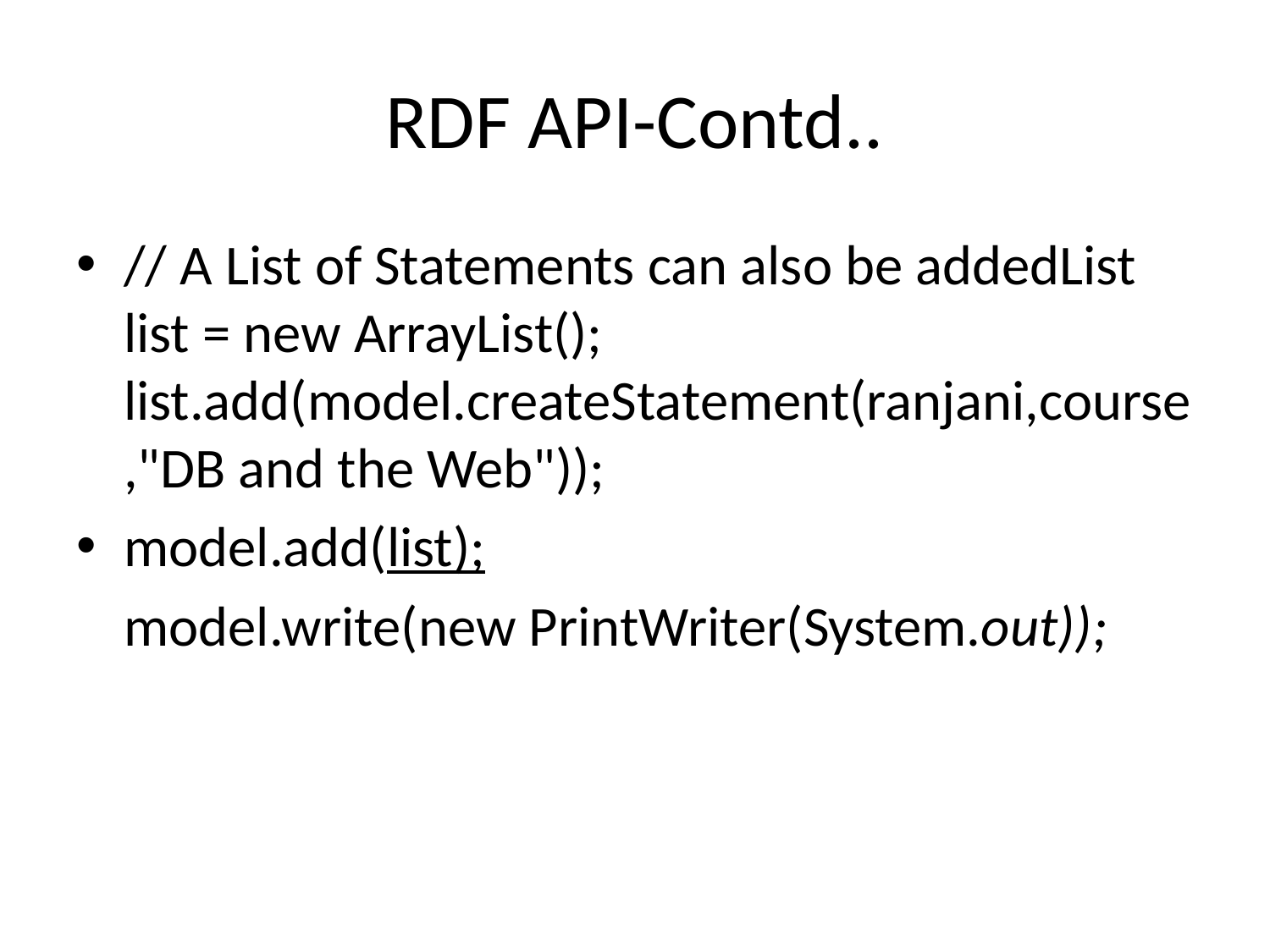

# RDF API-Contd..
// A List of Statements can also be addedList list = new ArrayList();   list.add(model.createStatement(ranjani,course,"DB and the Web"));
model.add(list);
	model.write(new PrintWriter(System.out));